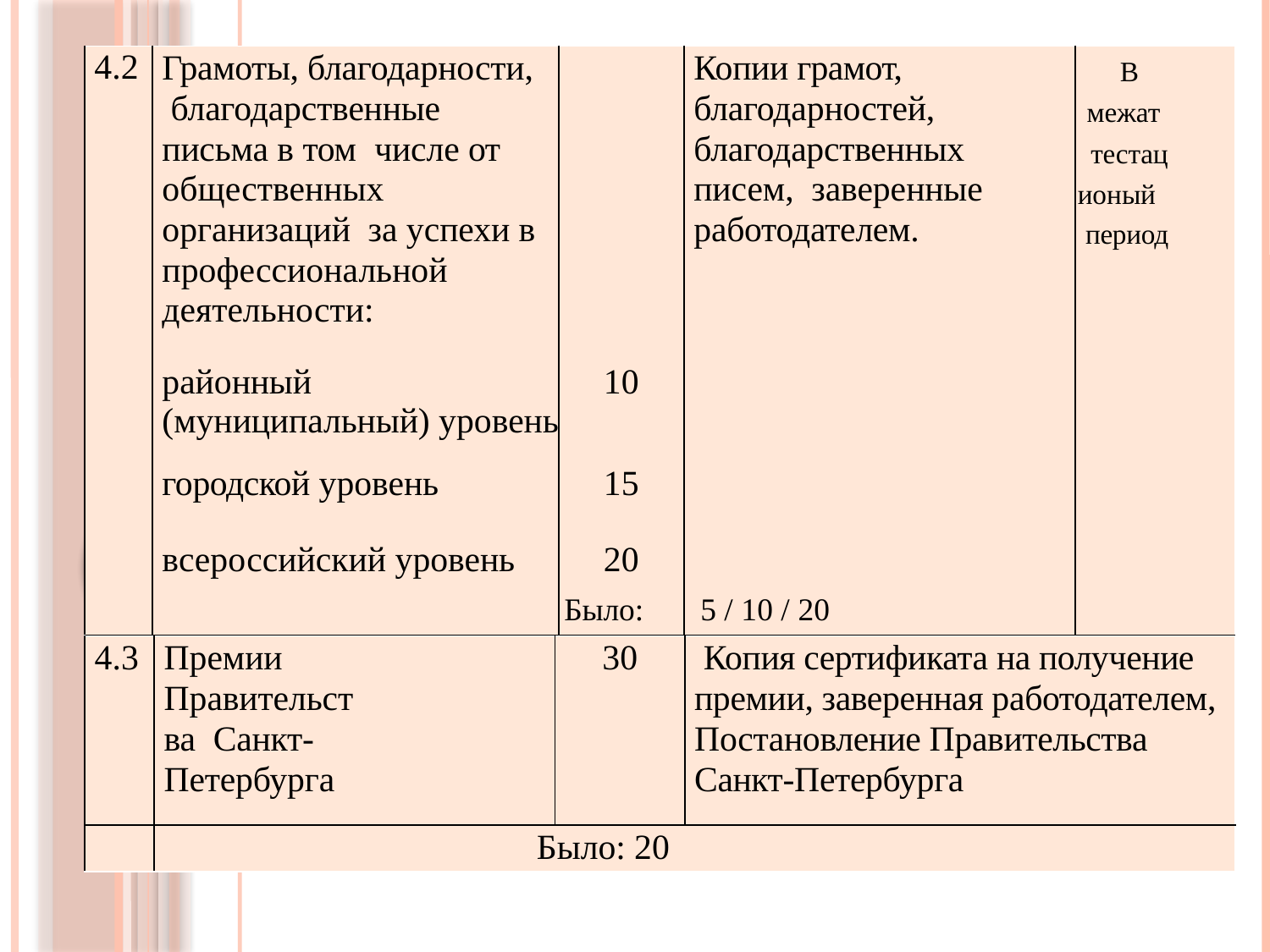

| 4.2 | Грамоты, благодарности, благодарственные письма в том числе от общественных организаций за успехи в профессиональной деятельности: |  | Копии грамот, благодарностей, благодарственных писем, заверенные работодателем. | В межат тестационый период |
| --- | --- | --- | --- | --- |
|  | районный (муниципальный) уровень | 10 |  |  |
|  | городской уровень | 15 |  |  |
|  | всероссийский уровень | 20 |  |  |
|  |  |  |  |  |
Было:
5 / 10 / 20
| 4.3 | Премии Правительства Санкт-Петербурга | 30 | Копия сертификата на получение премии, заверенная работодателем, Постановление Правительства Санкт-Петербурга |
| --- | --- | --- | --- |
|  | Было: 20 |  |  |